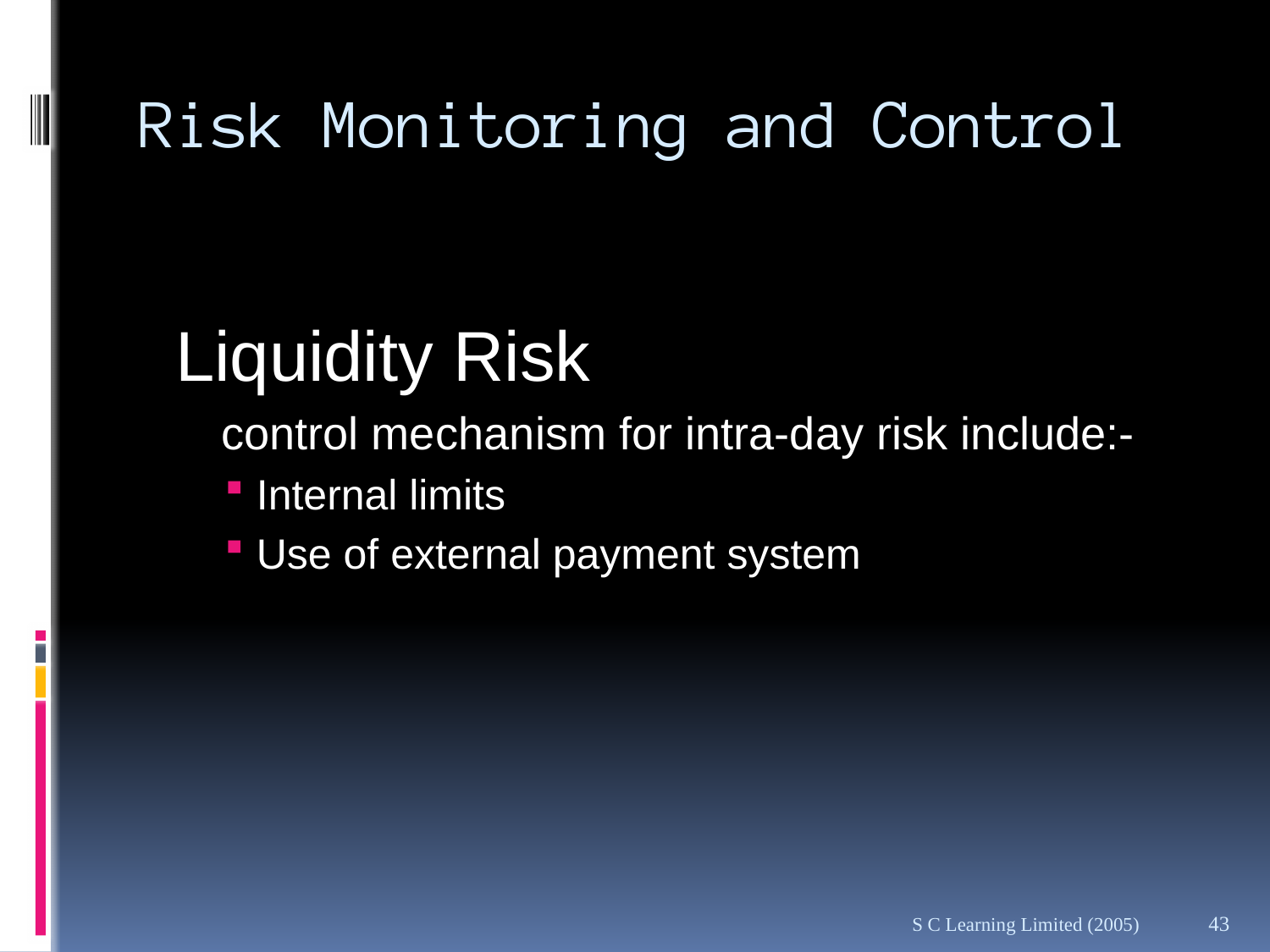

# Risk Monitoring and Control
	Liquidity Risk
	control mechanism for intra-day risk include:-
Internal limits
Use of external payment system
S C Learning Limited (2005)
43